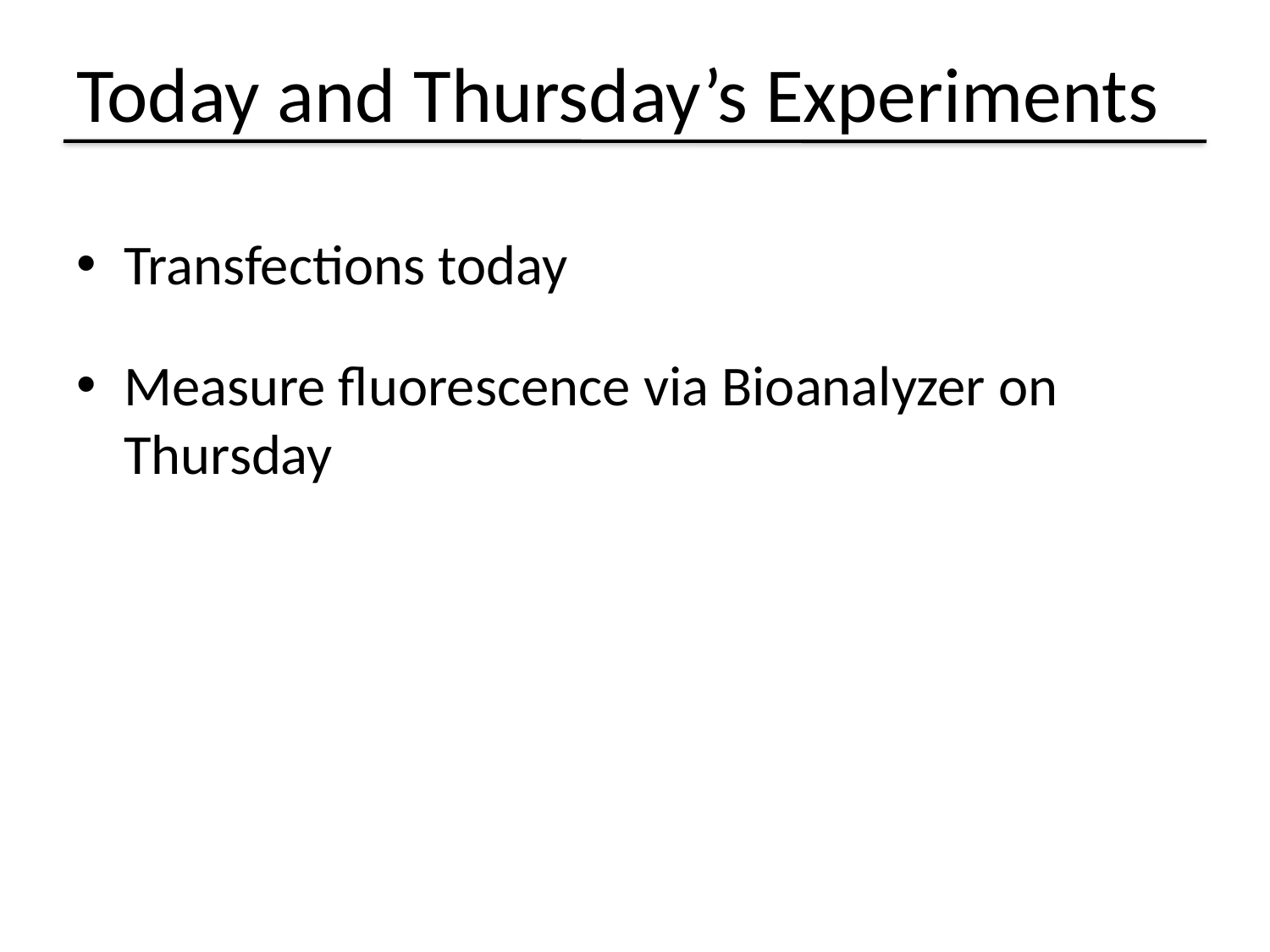

# Today and Thursday’s Experiments
Transfections today
Measure fluorescence via Bioanalyzer on Thursday